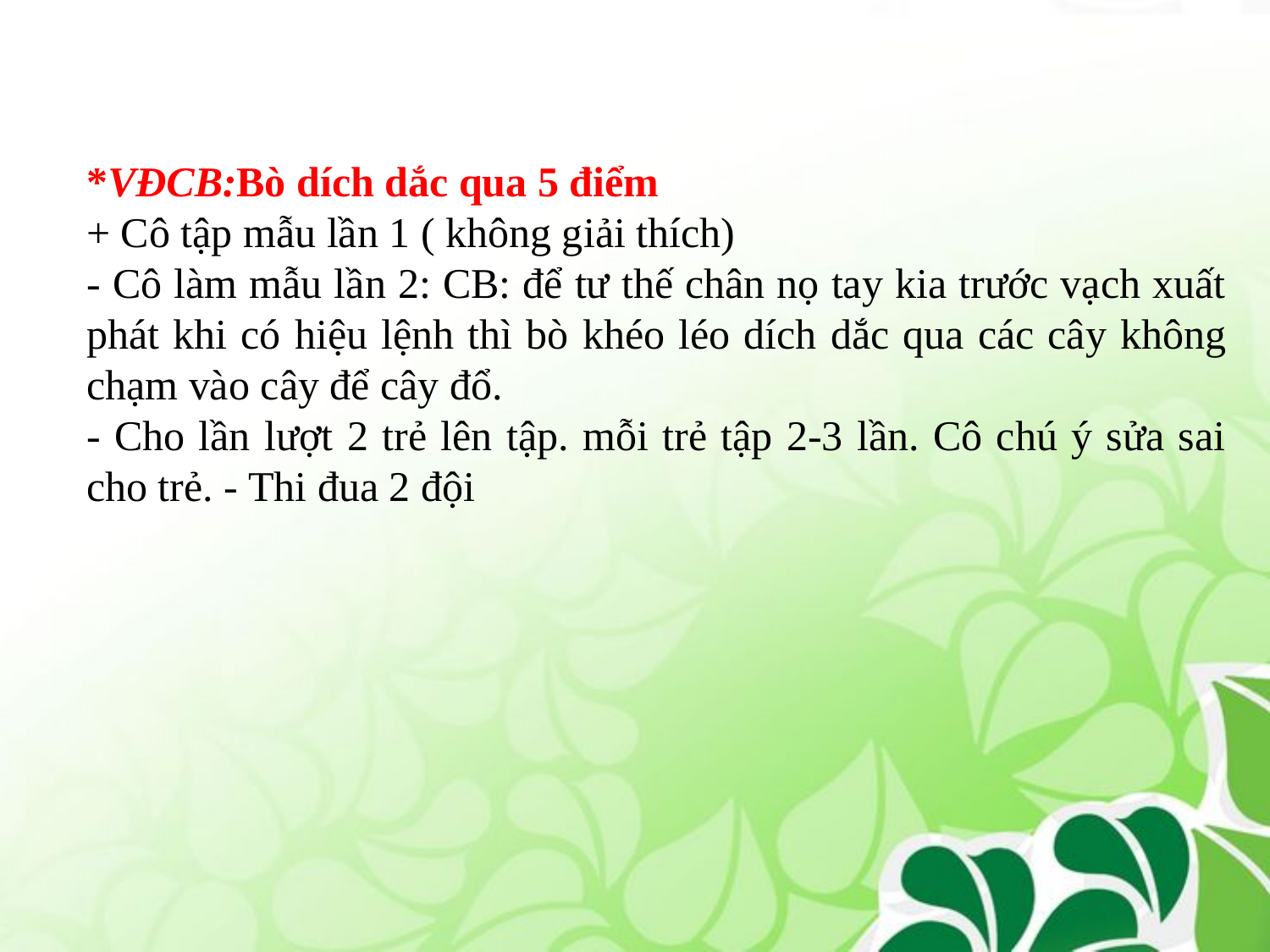

*VĐCB:Bò dích dắc qua 5 điểm
+ Cô tập mẫu lần 1 ( không giải thích)
- Cô làm mẫu lần 2: CB: để tư thế chân nọ tay kia trước vạch xuất phát khi có hiệu lệnh thì bò khéo léo dích dắc qua các cây không chạm vào cây để cây đổ.
- Cho lần lượt 2 trẻ lên tập. mỗi trẻ tập 2-3 lần. Cô chú ý sửa sai cho trẻ. - Thi đua 2 đội